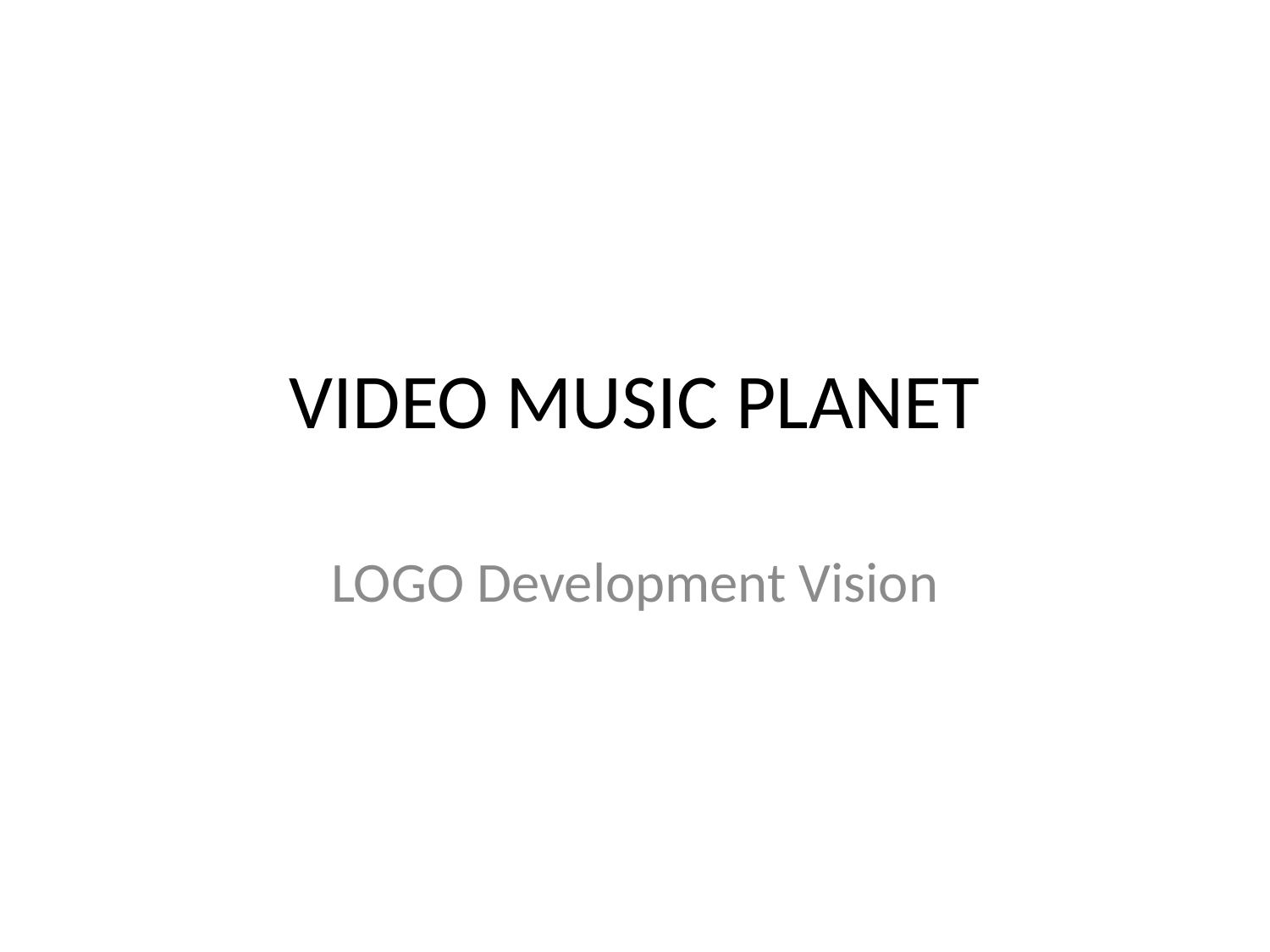

# VIDEO MUSIC PLANET
LOGO Development Vision